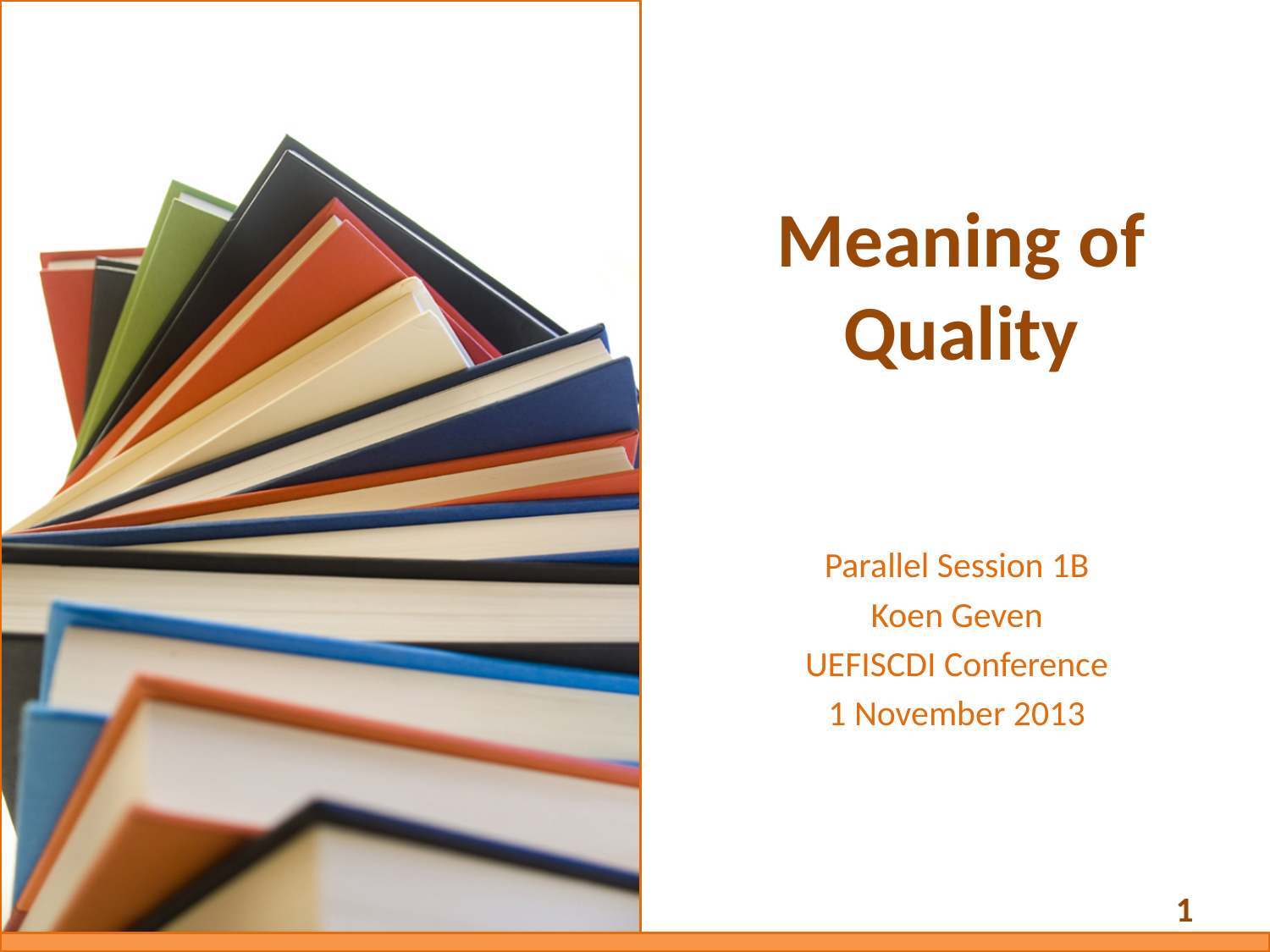

# Meaning of Quality
Parallel Session 1B
Koen Geven
UEFISCDI Conference
1 November 2013
1